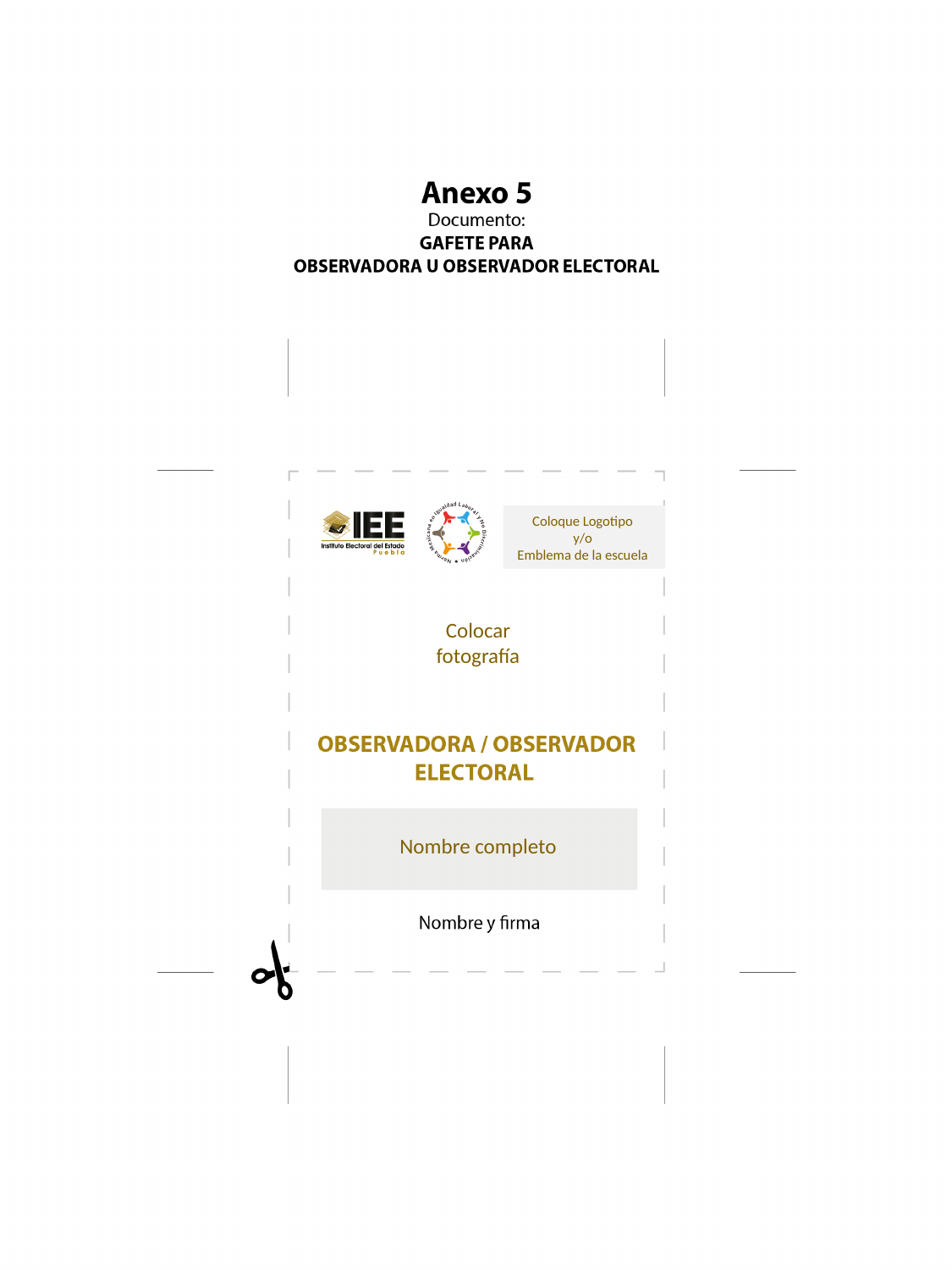

Coloque Logotipo
y/o
Emblema de la escuela
Colocar fotografía
Nombre completo